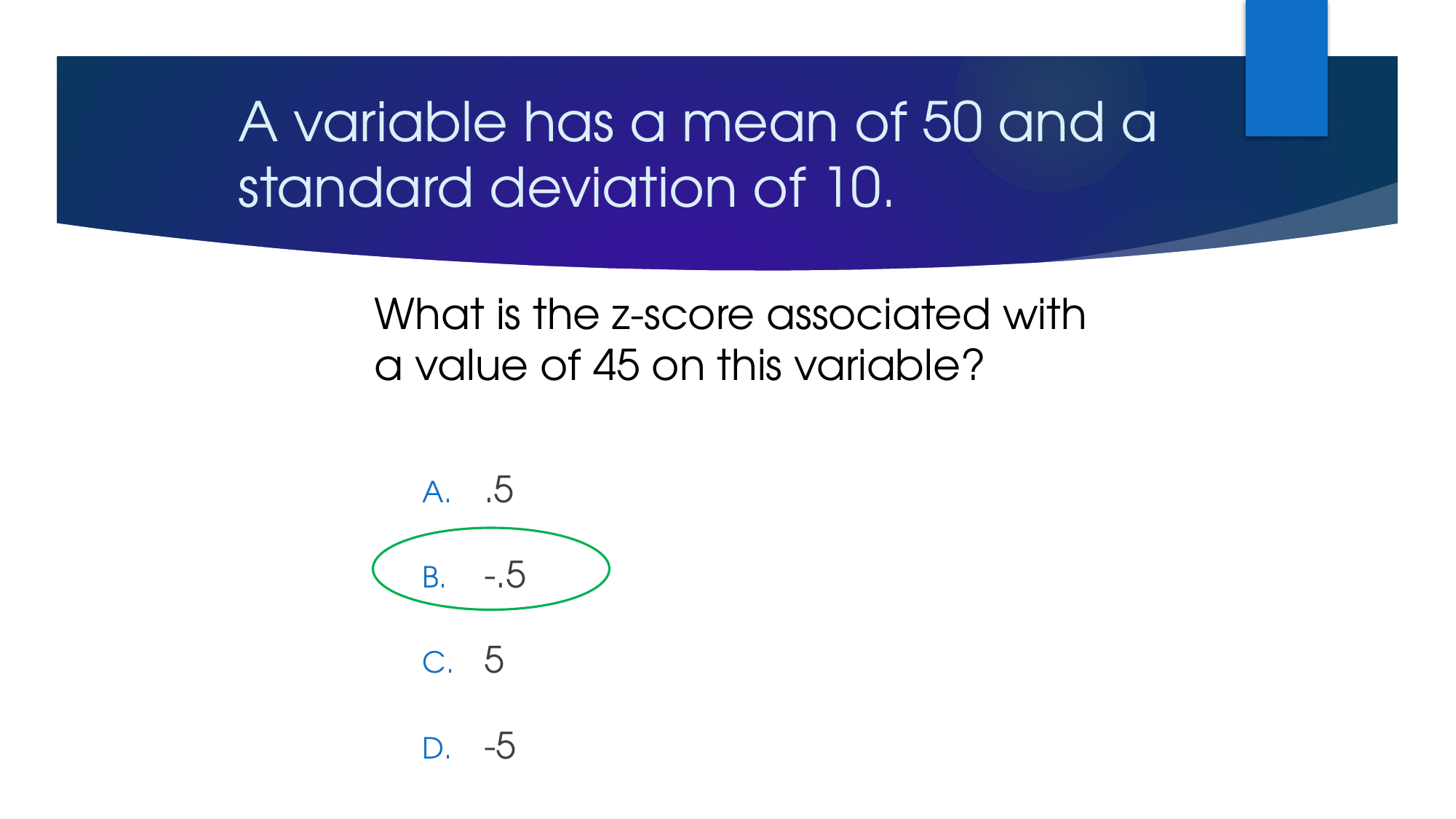

# A variable has a mean of 50 and a standard deviation of 10.
What is the z-score associated with a value of 45 on this variable?
.5
-.5
5
-5